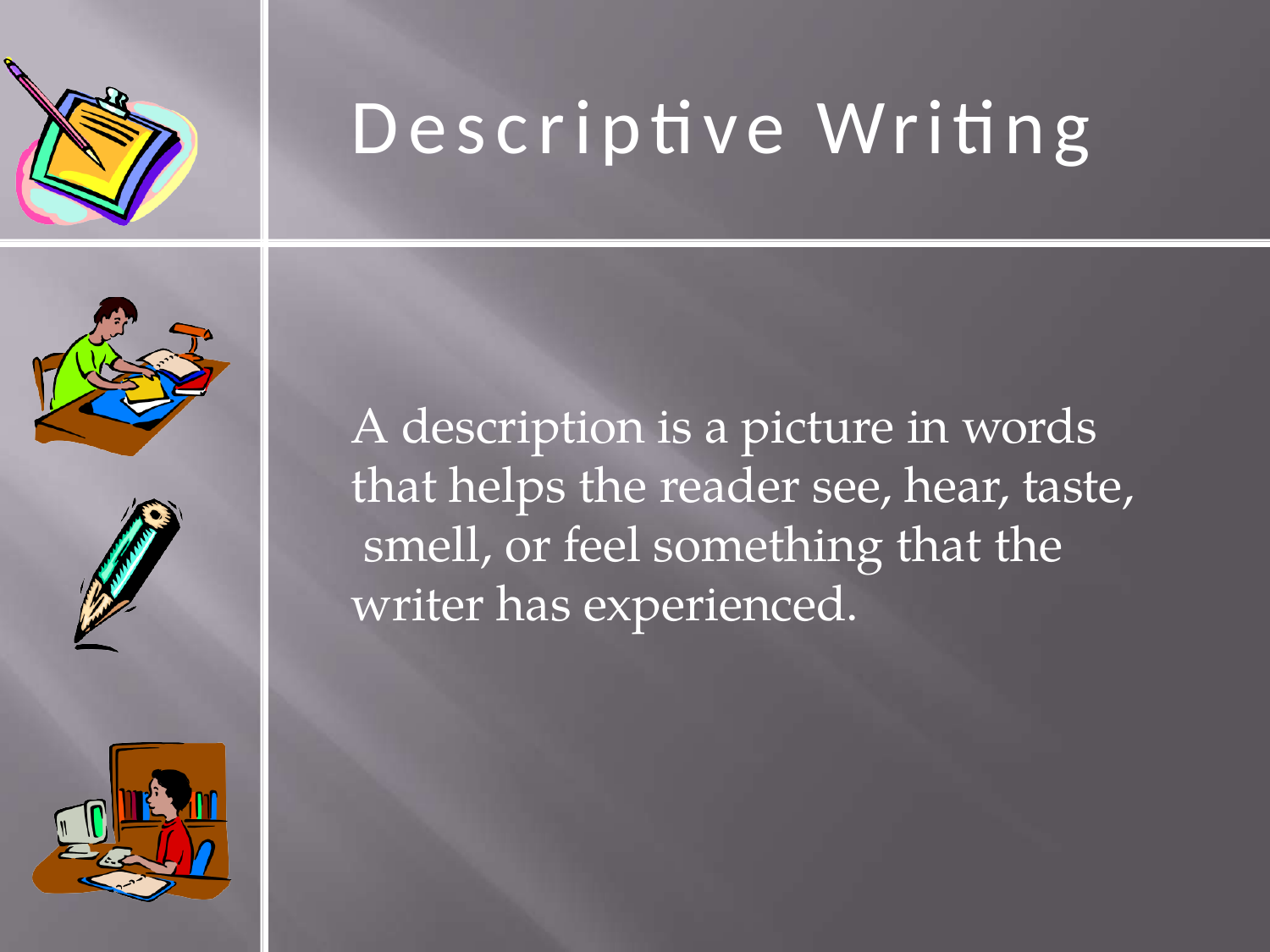

# Descriptive Writing
A description is a picture in words  that helps the reader see, hear, taste,  smell, or feel something that the  writer has experienced.